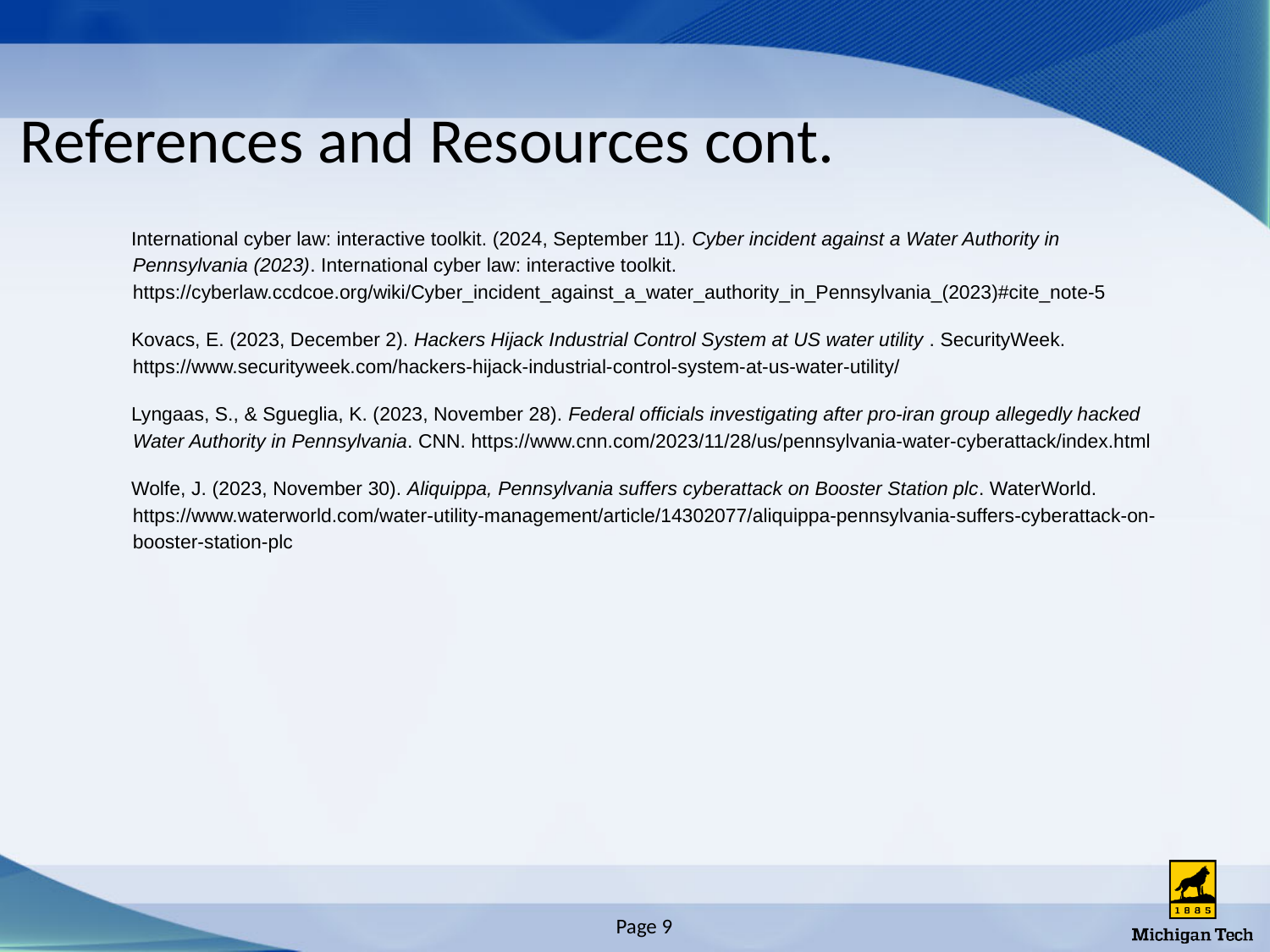

# References and Resources cont.
International cyber law: interactive toolkit. (2024, September 11). Cyber incident against a Water Authority in Pennsylvania (2023). International cyber law: interactive toolkit. https://cyberlaw.ccdcoe.org/wiki/Cyber_incident_against_a_water_authority_in_Pennsylvania_(2023)#cite_note-5
Kovacs, E. (2023, December 2). Hackers Hijack Industrial Control System at US water utility . SecurityWeek. https://www.securityweek.com/hackers-hijack-industrial-control-system-at-us-water-utility/
Lyngaas, S., & Sgueglia, K. (2023, November 28). Federal officials investigating after pro-iran group allegedly hacked Water Authority in Pennsylvania. CNN. https://www.cnn.com/2023/11/28/us/pennsylvania-water-cyberattack/index.html
Wolfe, J. (2023, November 30). Aliquippa, Pennsylvania suffers cyberattack on Booster Station plc. WaterWorld. https://www.waterworld.com/water-utility-management/article/14302077/aliquippa-pennsylvania-suffers-cyberattack-on-booster-station-plc